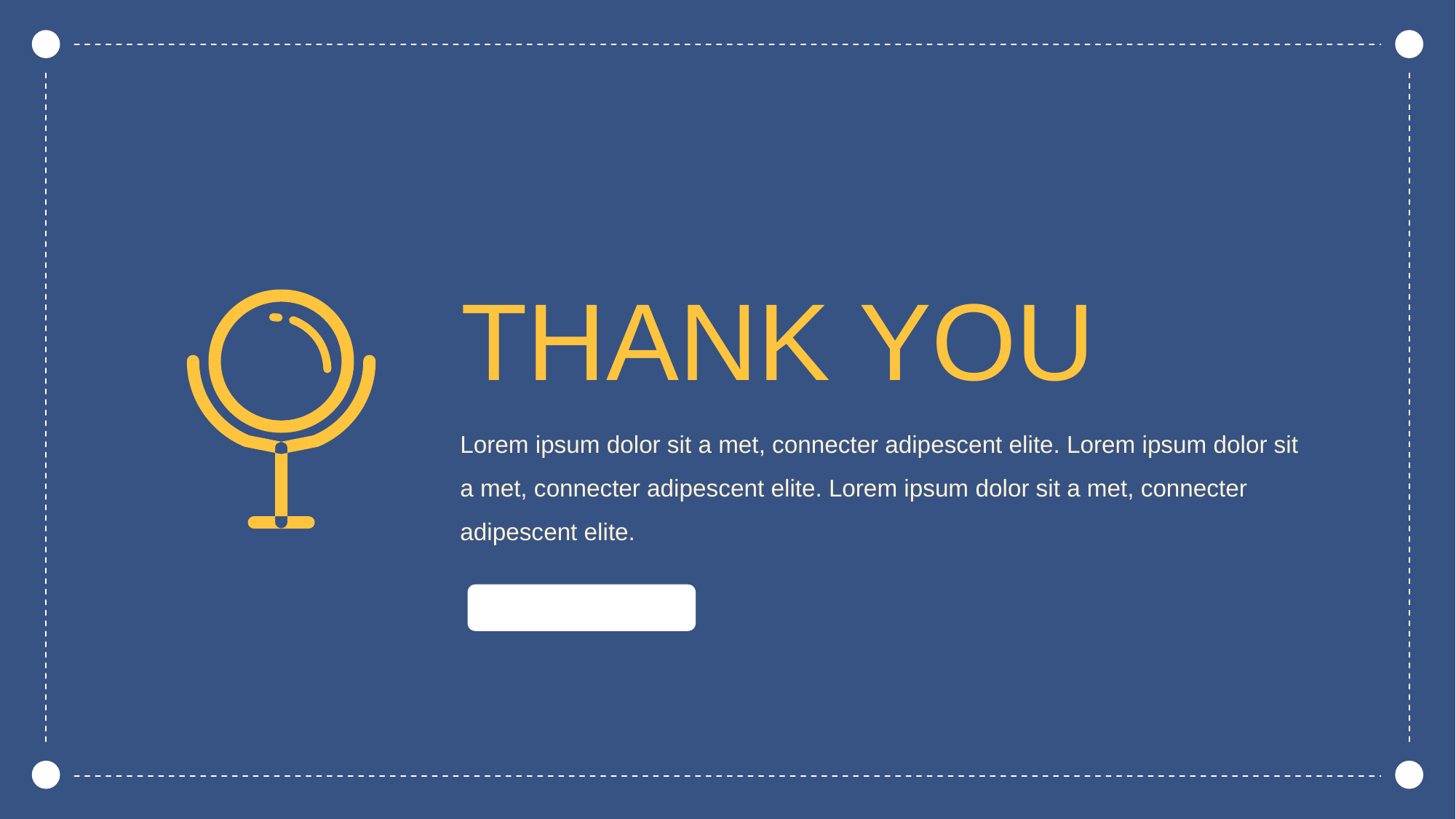

THANK YOU

Lorem ipsum dolor sit a met, connecter adipescent elite. Lorem ipsum dolor sit a met, connecter adipescent elite. Lorem ipsum dolor sit a met, connecter adipescent elite.